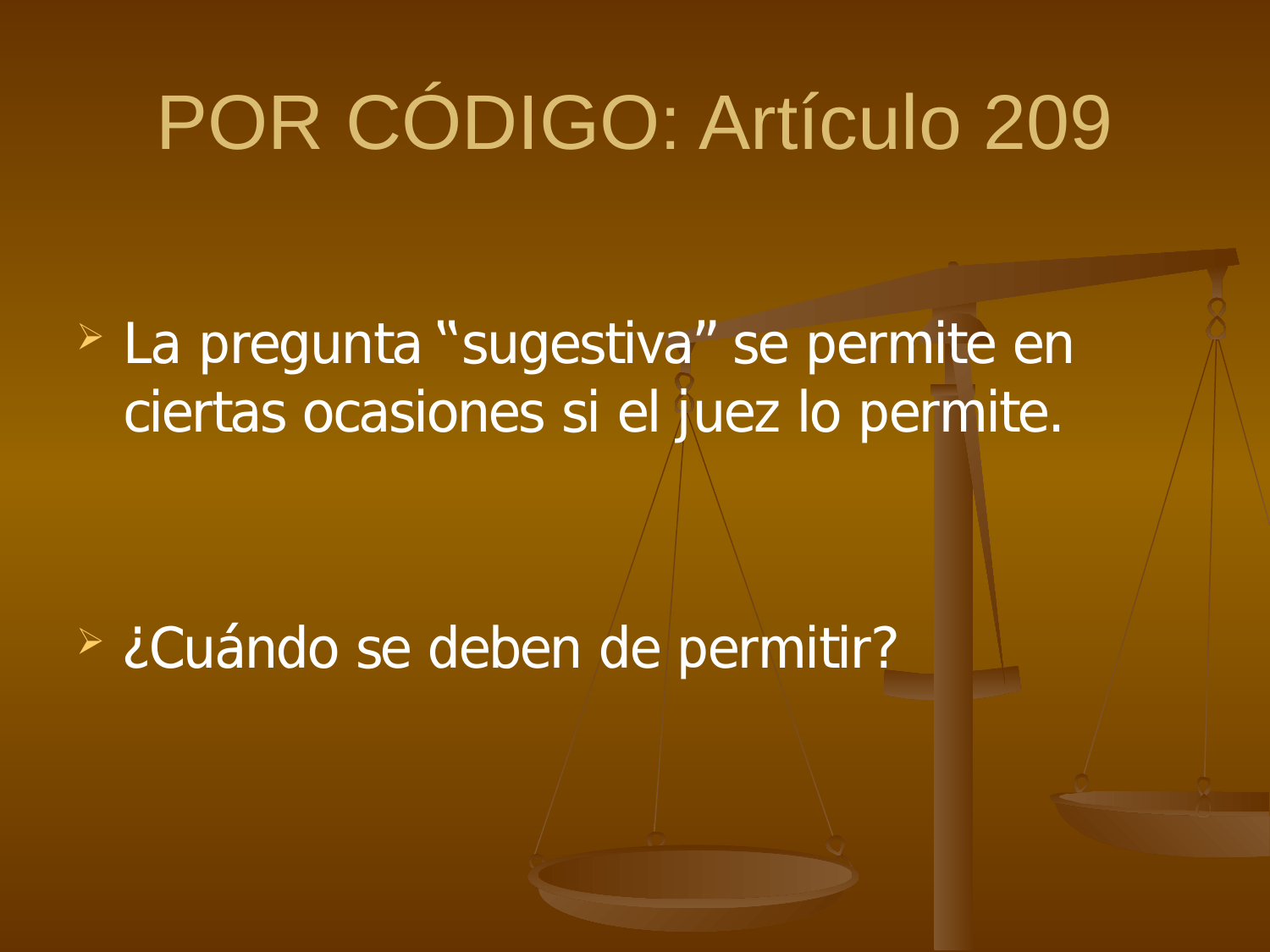

# POR CÓDIGO: Artículo 209

La pregunta “sugestiva” se permite en ciertas ocasiones si el juez lo permite.

¿Cuándo se deben de permitir?